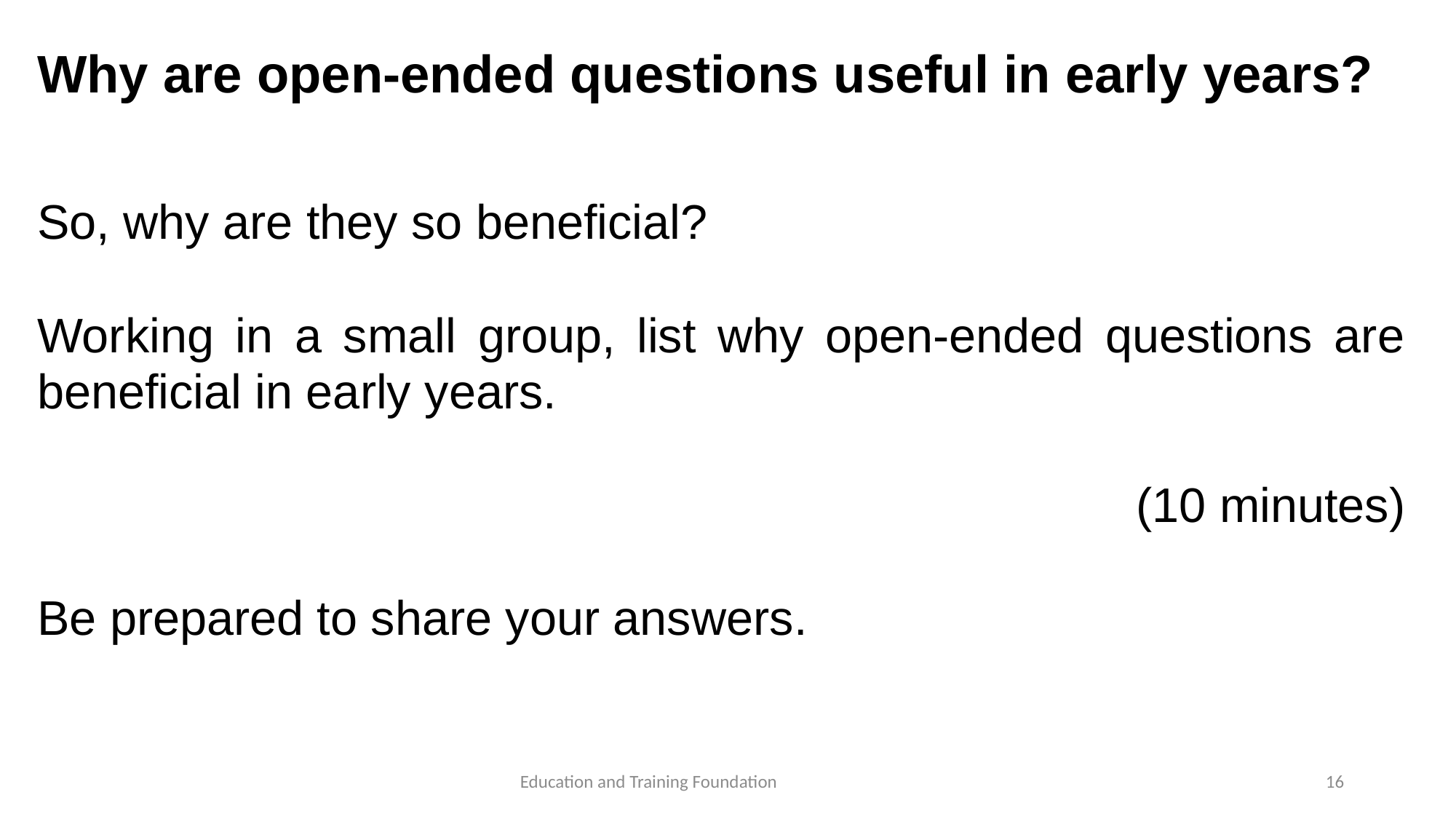

# Why are open-ended questions useful in early years?
So, why are they so beneficial?

Working in a small group, list why open-ended questions are beneficial in early years.

(10 minutes)

Be prepared to share your answers.
16
Education and Training Foundation